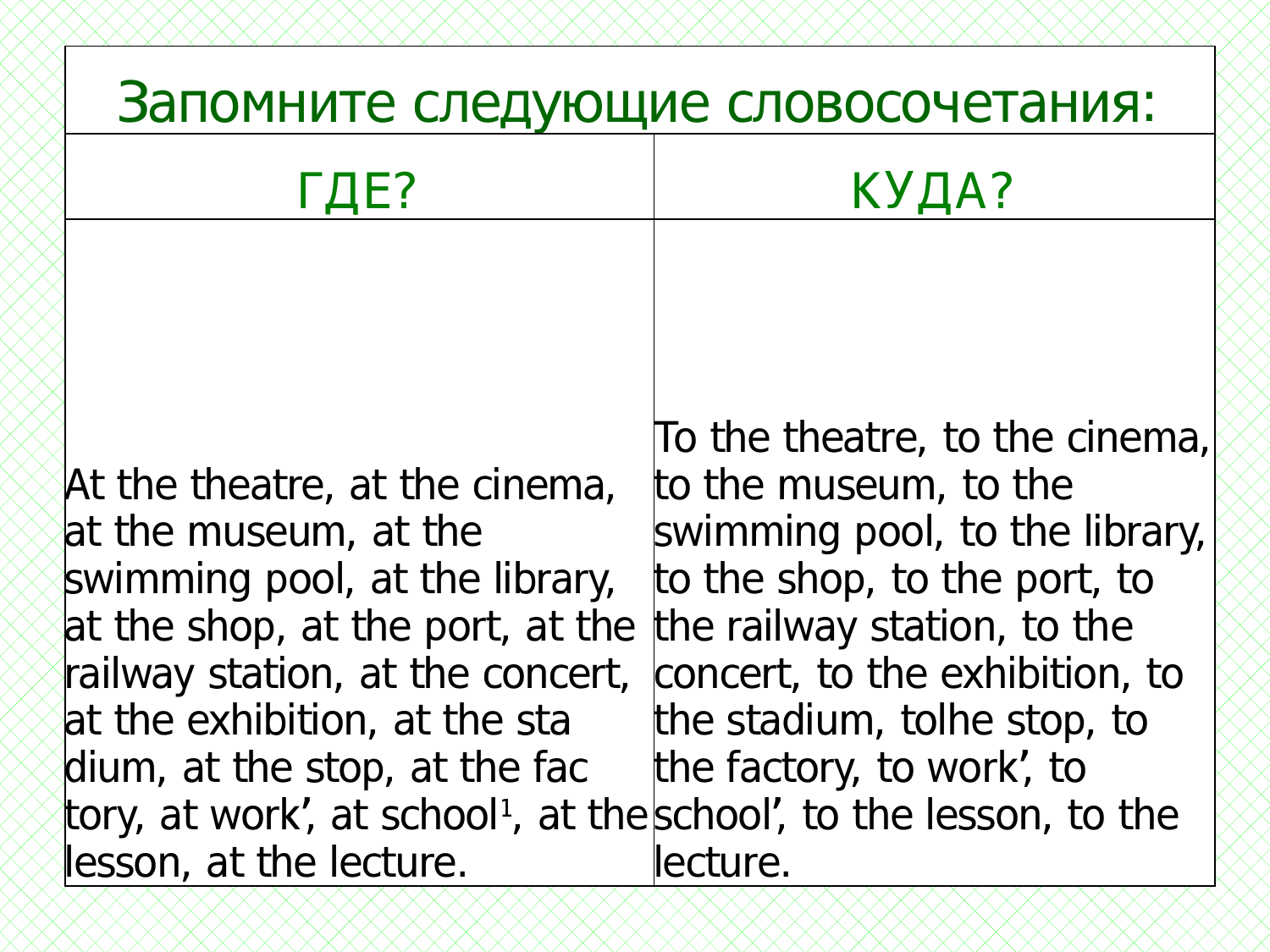

#
| Запомните следующие словосочетания: |  |
| --- | --- |
| ГДЕ? | КУДА? |
| At the theatre, at the cin­ema, at the museum, at the swimming pool, at the library, at the shop, at the port, at the railway station, at the concert, at the exhibition, at the sta­dium, at the stop, at the fac­tory, at work’, at school1, at the lesson, at the lecture. | To the theatre, to the cin­ema, to the museum, to the swimming pool, to the library, to the shop, to the port, to the railway station, to the concert, to the exhibition, to the sta­dium, tolhe stop, to the factory, to work’, to school’, to the lesson, to the lecture. |